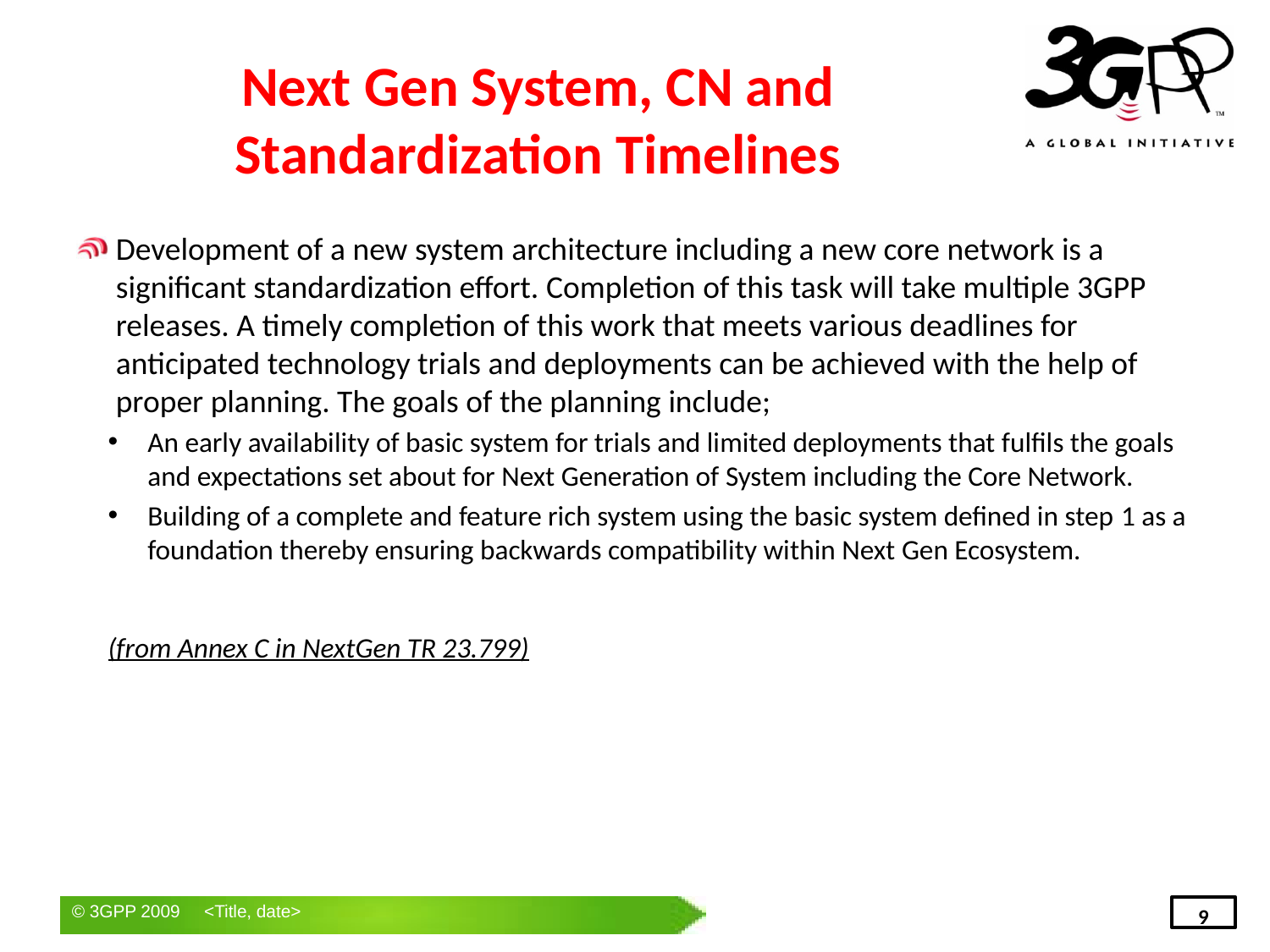

# Next Gen System, CN and Standardization Timelines
Development of a new system architecture including a new core network is a significant standardization effort. Completion of this task will take multiple 3GPP releases. A timely completion of this work that meets various deadlines for anticipated technology trials and deployments can be achieved with the help of proper planning. The goals of the planning include;
An early availability of basic system for trials and limited deployments that fulfils the goals and expectations set about for Next Generation of System including the Core Network.
Building of a complete and feature rich system using the basic system defined in step 1 as a foundation thereby ensuring backwards compatibility within Next Gen Ecosystem.

(from Annex C in NextGen TR 23.799)